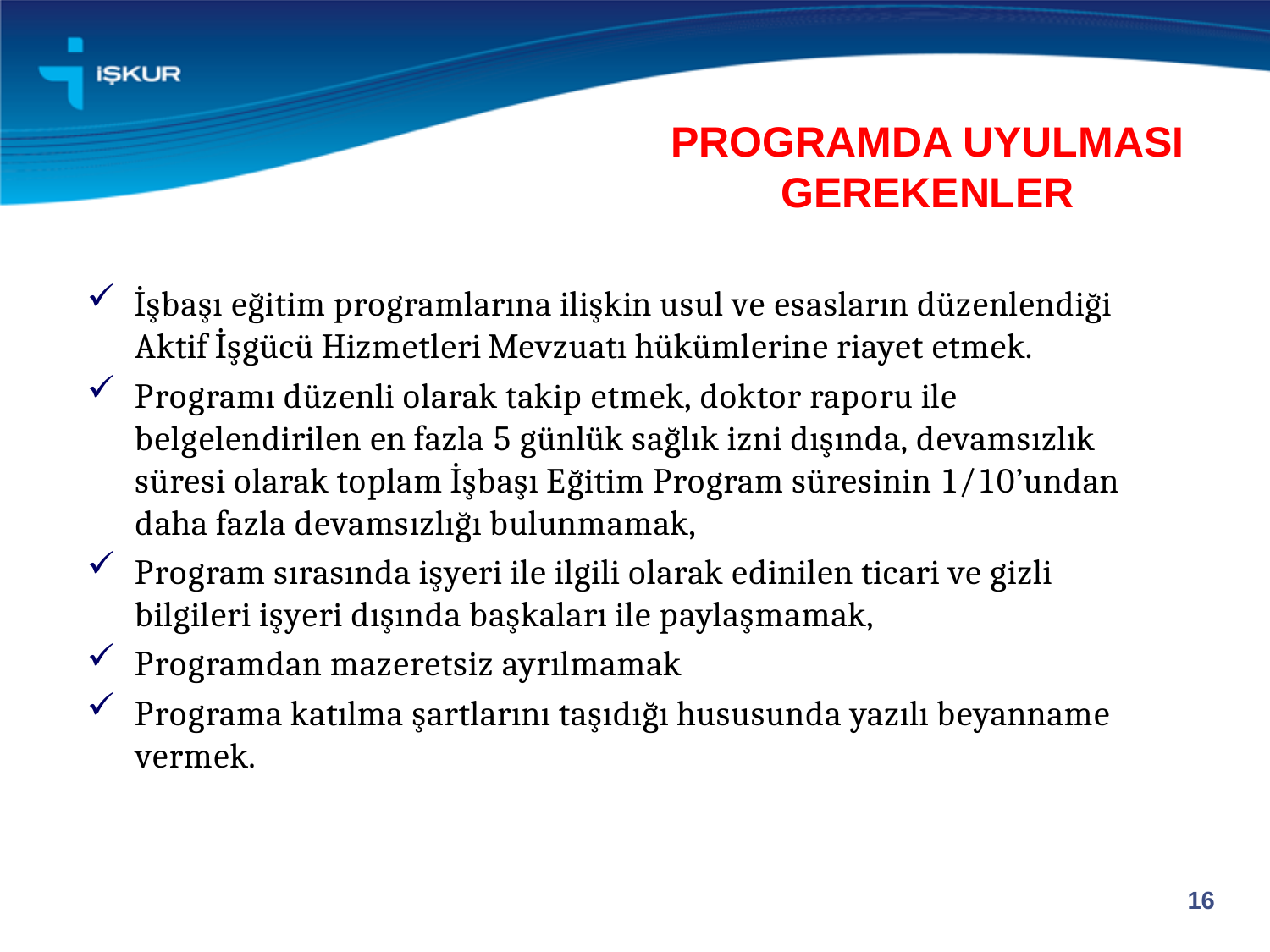

# PROGRAMDA UYULMASI GEREKENLER
İşbaşı eğitim programlarına ilişkin usul ve esasların düzenlendiği Aktif İşgücü Hizmetleri Mevzuatı hükümlerine riayet etmek.
Programı düzenli olarak takip etmek, doktor raporu ile belgelendirilen en fazla 5 günlük sağlık izni dışında, devamsızlık süresi olarak toplam İşbaşı Eğitim Program süresinin 1/10’undan daha fazla devamsızlığı bulunmamak,
Program sırasında işyeri ile ilgili olarak edinilen ticari ve gizli bilgileri işyeri dışında başkaları ile paylaşmamak,
Programdan mazeretsiz ayrılmamak
Programa katılma şartlarını taşıdığı hususunda yazılı beyanname vermek.

16